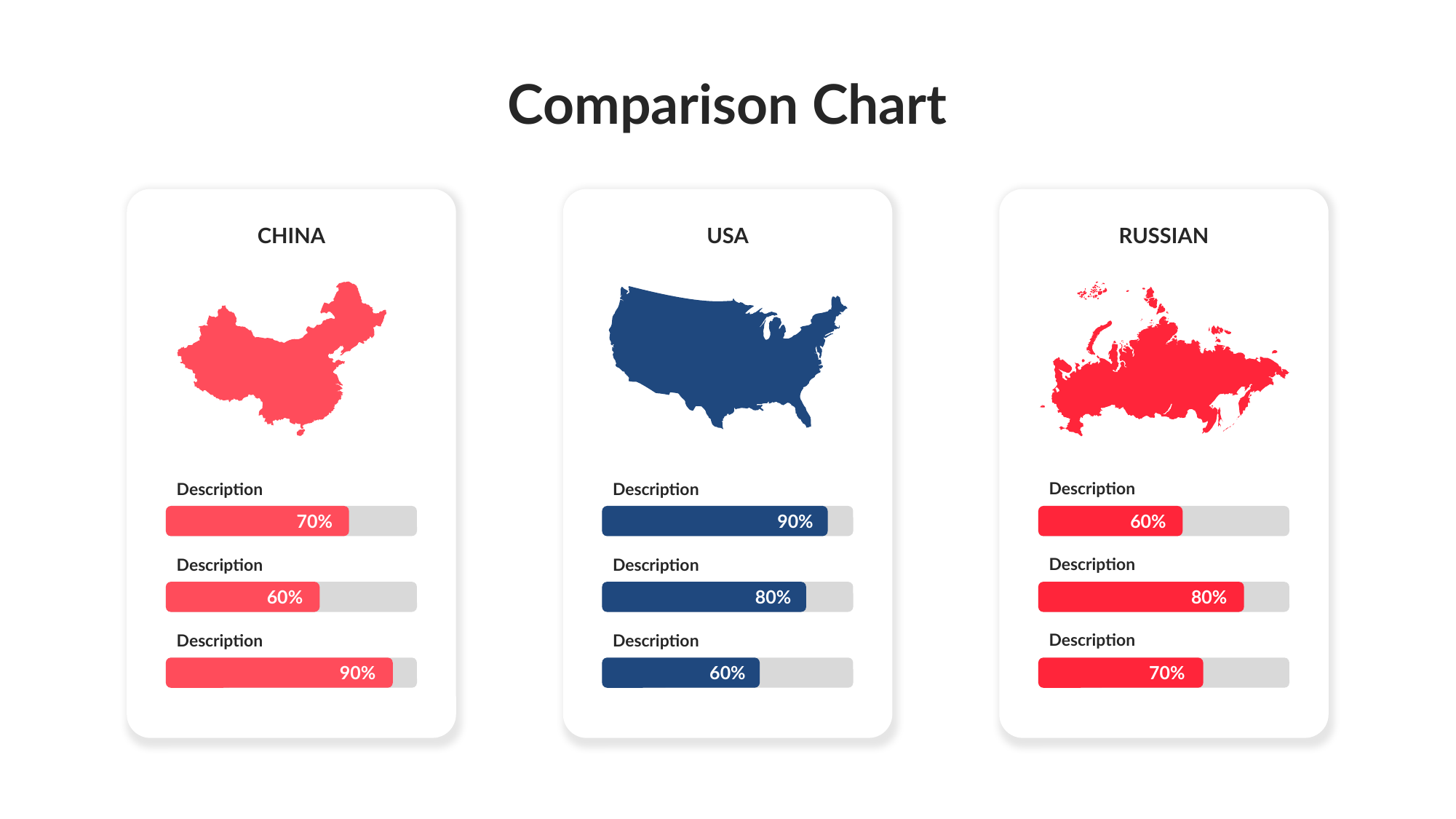

# Comparison Chart

CHINA
USA
RUSSIAN

Description
Description
Description
70%
90%
60%

Description
Description
Description
60%
80%
80%

Description
Description
Description
90%
60%
70%